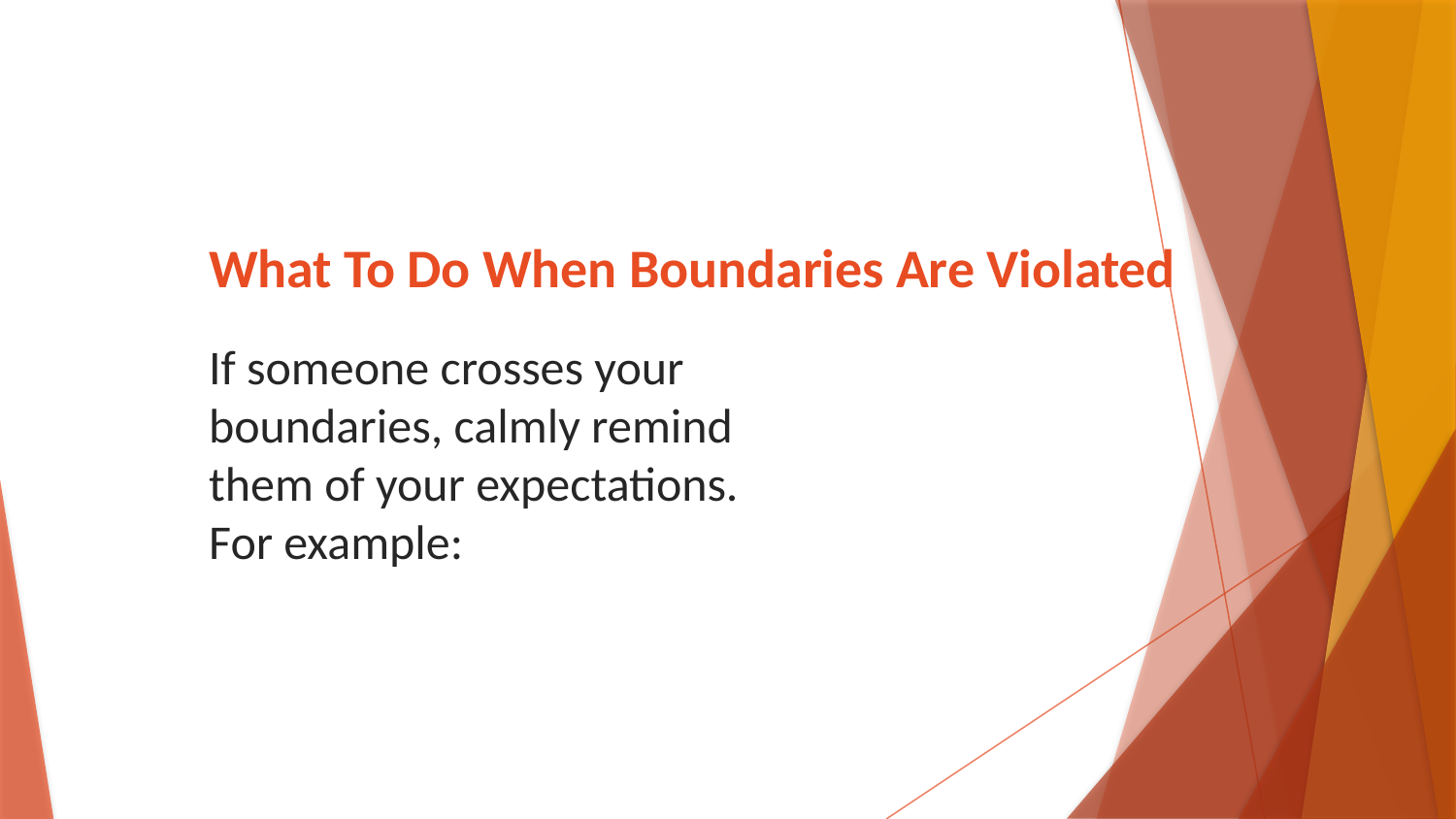

# What To Do When Boundaries Are Violated
If someone crosses your boundaries, calmly remind them of your expectations. For example: